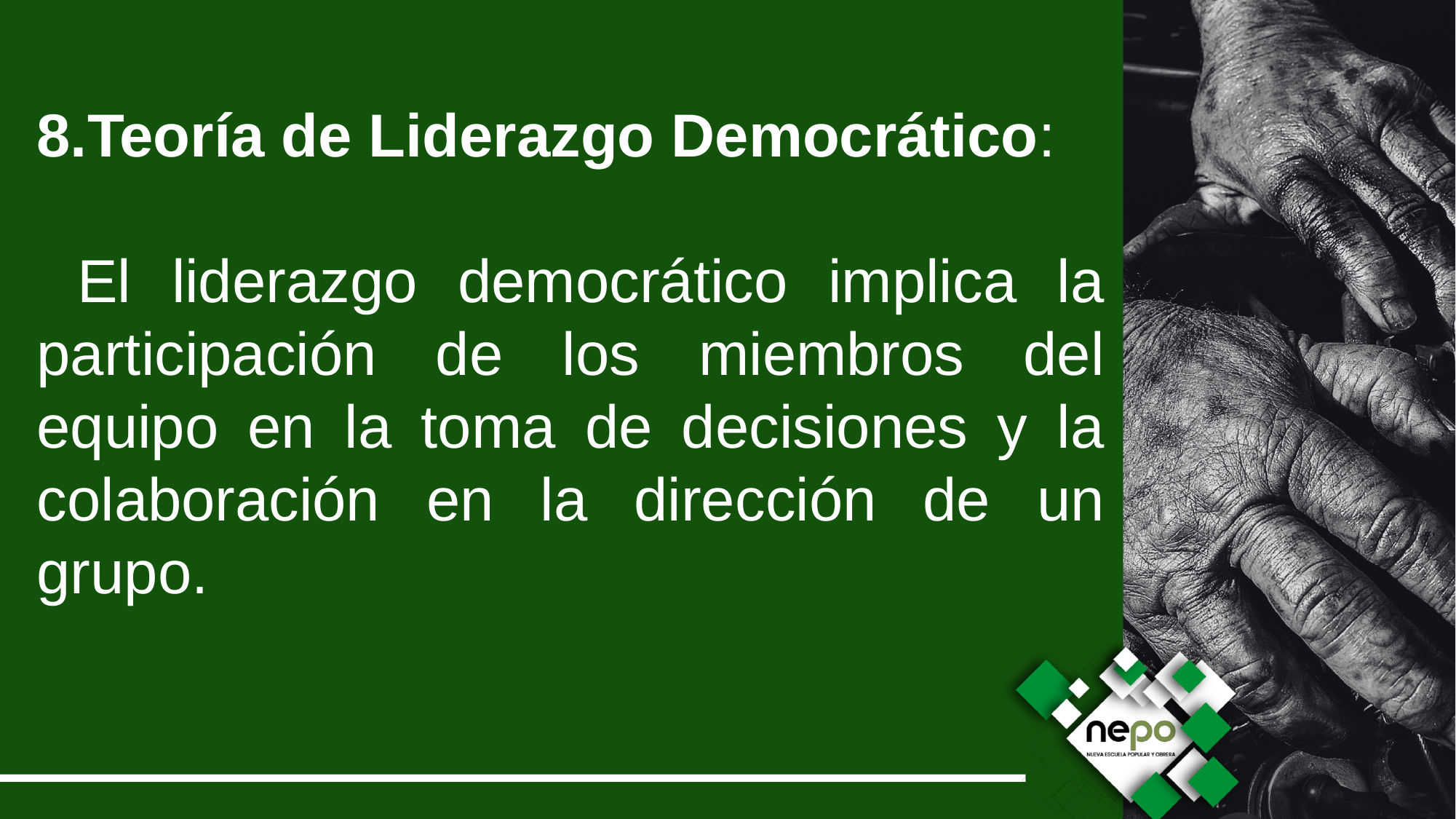

8.Teoría de Liderazgo Democrático:

 El liderazgo democrático implica la participación de los miembros del equipo en la toma de decisiones y la colaboración en la dirección de un grupo.